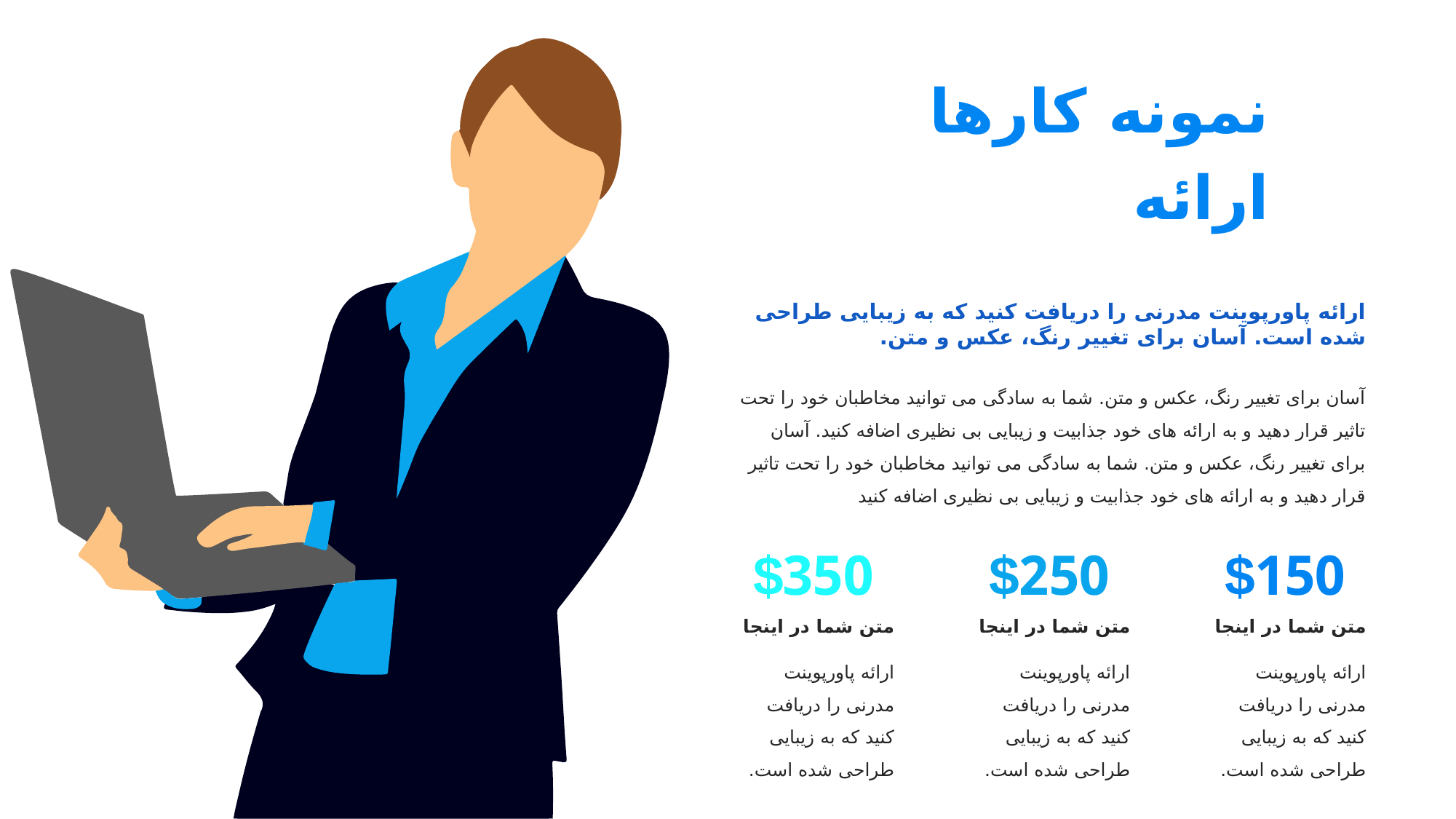

نمونه کارها
ارائه
ارائه پاورپوینت مدرنی را دریافت کنید که به زیبایی طراحی شده است. آسان برای تغییر رنگ، عکس و متن.
آسان برای تغییر رنگ، عکس و متن. شما به سادگی می توانید مخاطبان خود را تحت تاثیر قرار دهید و به ارائه های خود جذابیت و زیبایی بی نظیری اضافه کنید. آسان برای تغییر رنگ، عکس و متن. شما به سادگی می توانید مخاطبان خود را تحت تاثیر قرار دهید و به ارائه های خود جذابیت و زیبایی بی نظیری اضافه کنید
$350
متن شما در اینجا
ارائه پاورپوینت مدرنی را دریافت کنید که به زیبایی طراحی شده است.
$250
متن شما در اینجا
ارائه پاورپوینت مدرنی را دریافت کنید که به زیبایی طراحی شده است.
$150
متن شما در اینجا
ارائه پاورپوینت مدرنی را دریافت کنید که به زیبایی طراحی شده است.